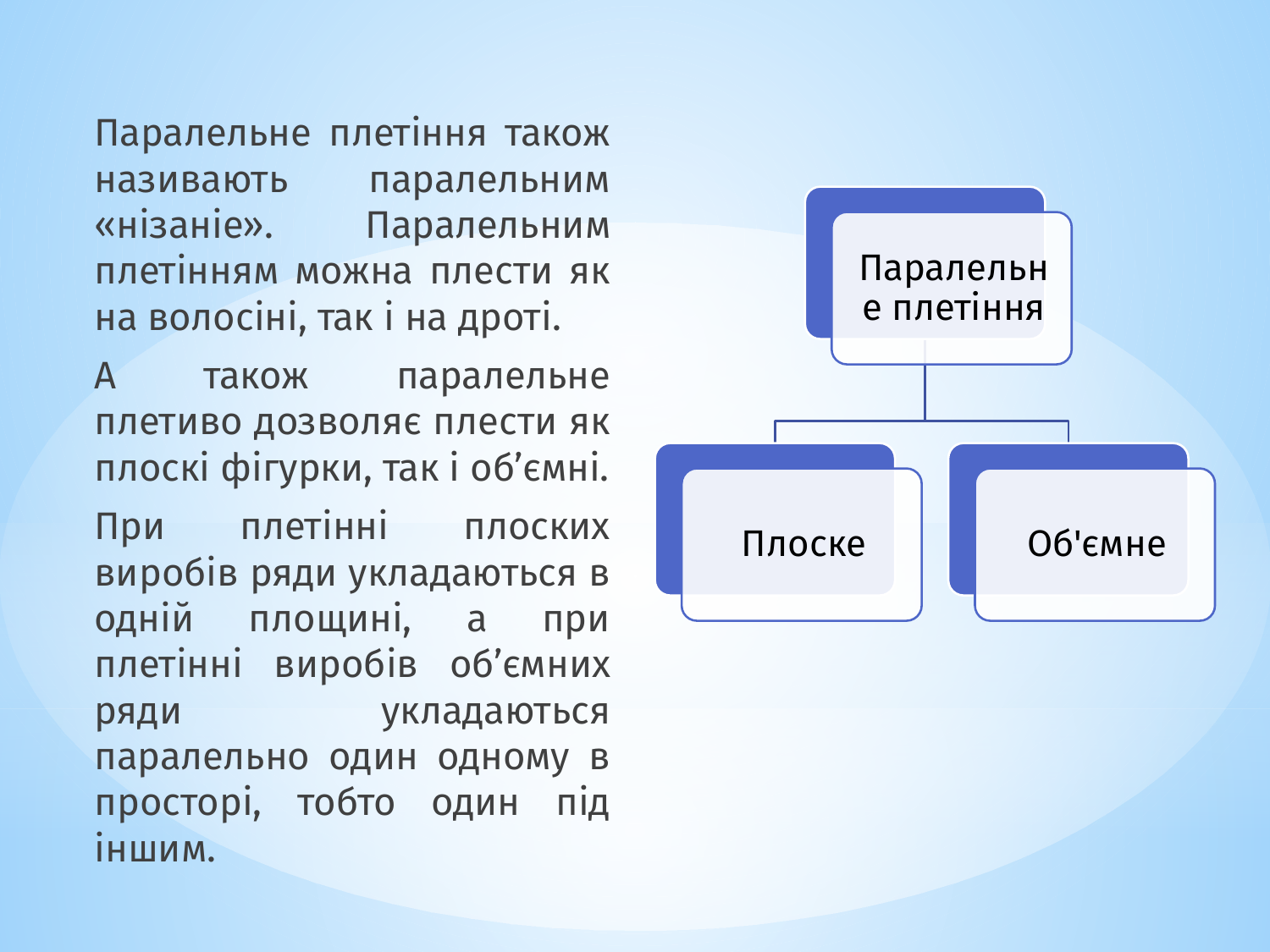

Паралельне плетіння
Плоске
Об'ємне
	Паралельне плетіння також називають паралельним «нізаніе». Паралельним плетінням можна плести як на волосіні, так і на дроті.
	А також паралельне плетиво дозволяє плести як плоскі фігурки, так і об’ємні.
	При плетінні плоских виробів ряди укладаються в одній площині, а при плетінні виробів об’ємних ряди укладаються паралельно один одному в просторі, тобто один під іншим.